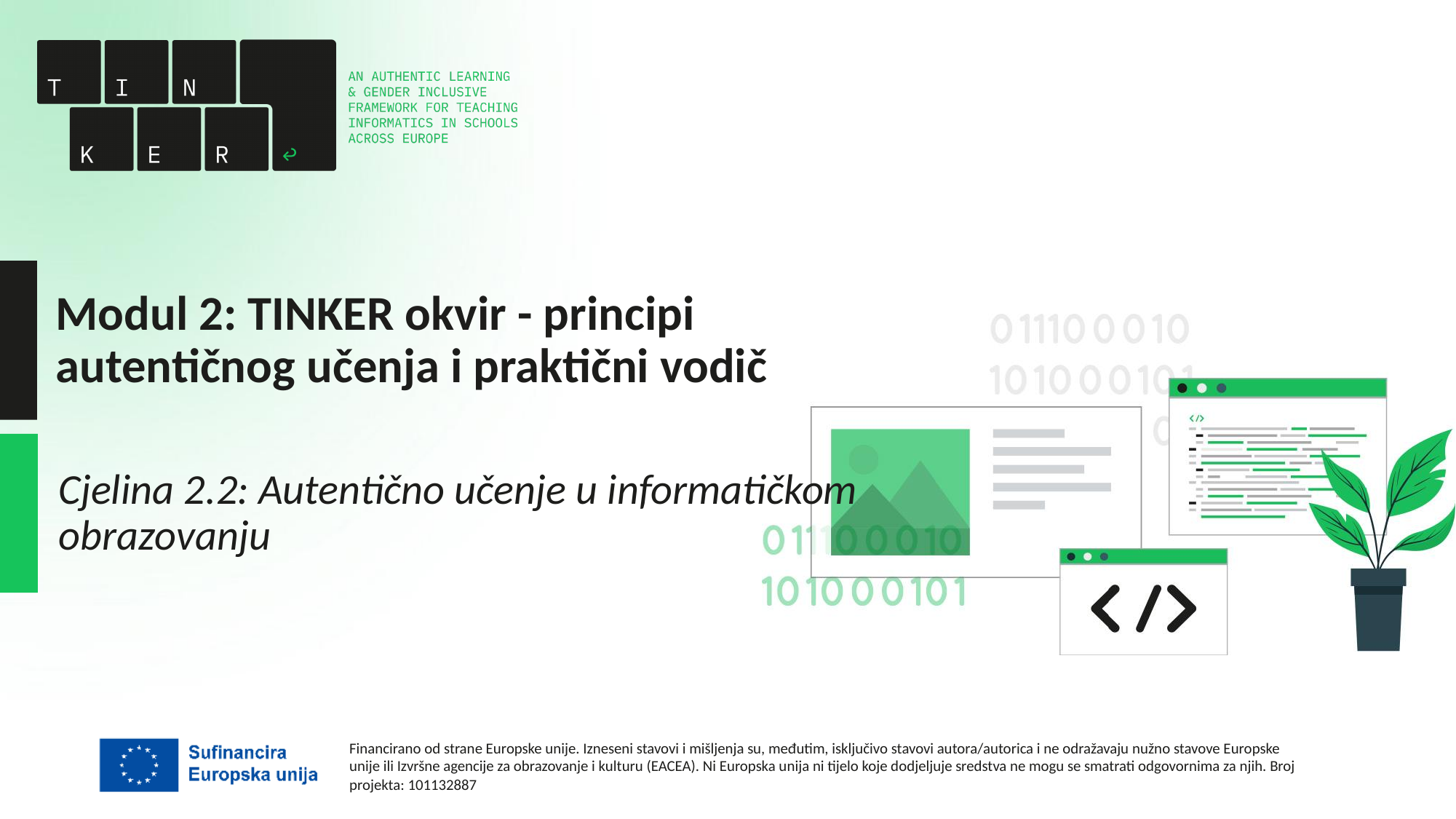

# Modul 2: TINKER okvir - principi autentičnog učenja i praktični vodič
Cjelina 2.2: Autentično učenje u informatičkom obrazovanju